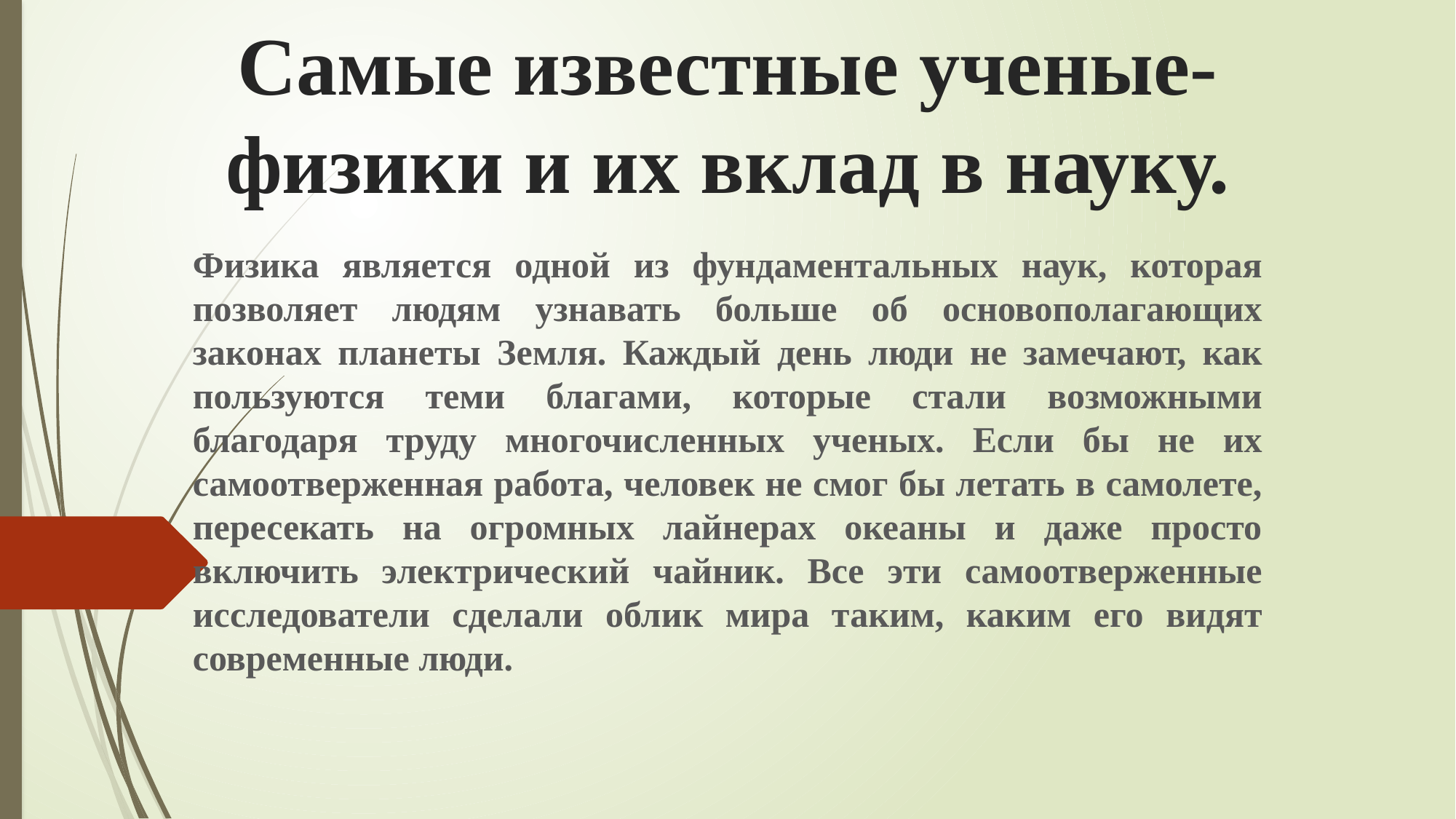

# Самые известные ученые-физики и их вклад в науку.
Физика является одной из фундаментальных наук, которая позволяет людям узнавать больше об основополагающих законах планеты Земля. Каждый день люди не замечают, как пользуются теми благами, которые стали возможными благодаря труду многочисленных ученых. Если бы не их самоотверженная работа, человек не смог бы летать в самолете, пересекать на огромных лайнерах океаны и даже просто включить электрический чайник. Все эти самоотверженные исследователи сделали облик мира таким, каким его видят современные люди.